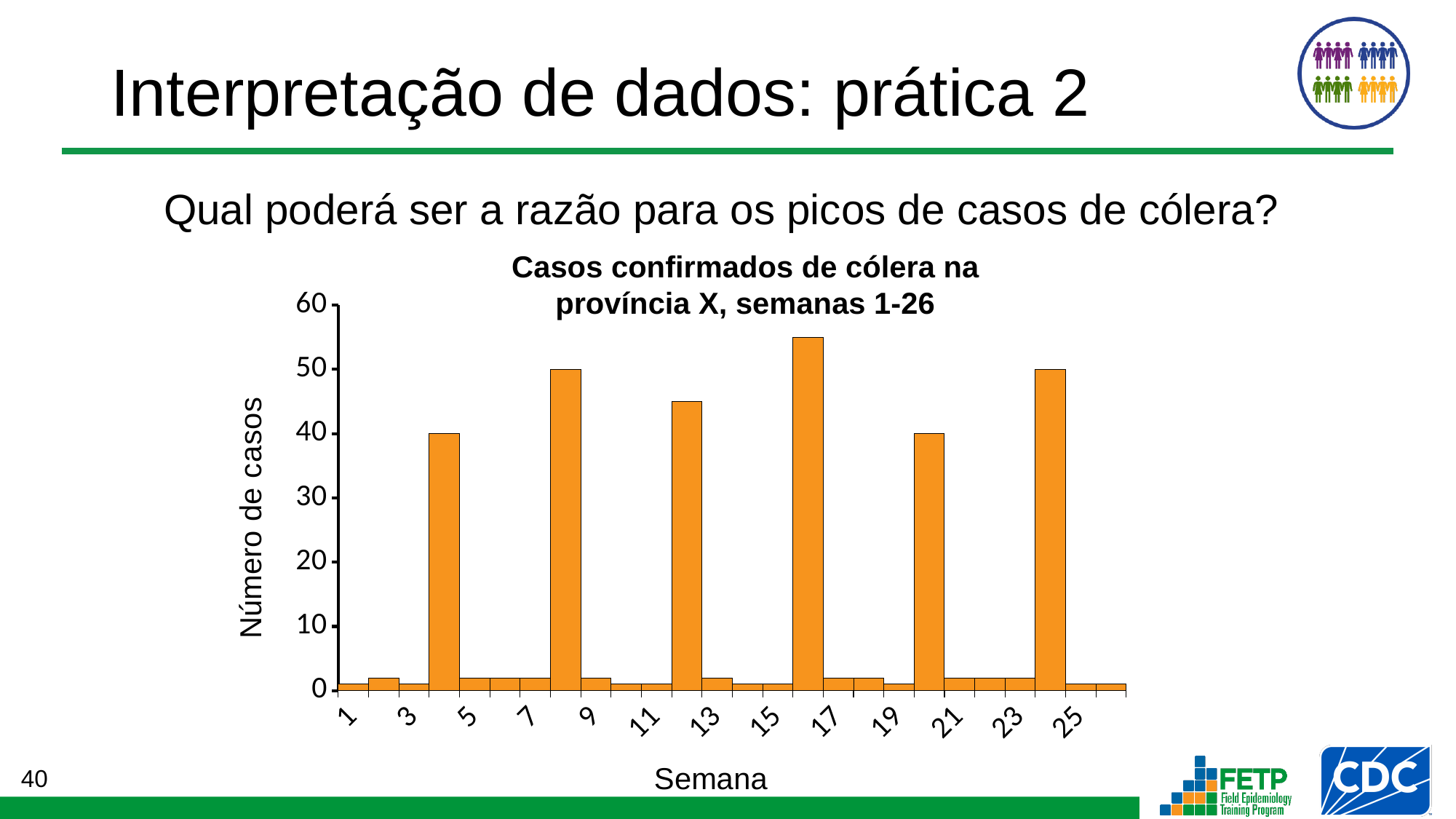

# Interpretação de dados: prática 2
Qual poderá ser a razão para os picos de casos de cólera?

Casos confirmados de cólera na província X, semanas 1-26

### Chart

| Category |  |
|---|---|